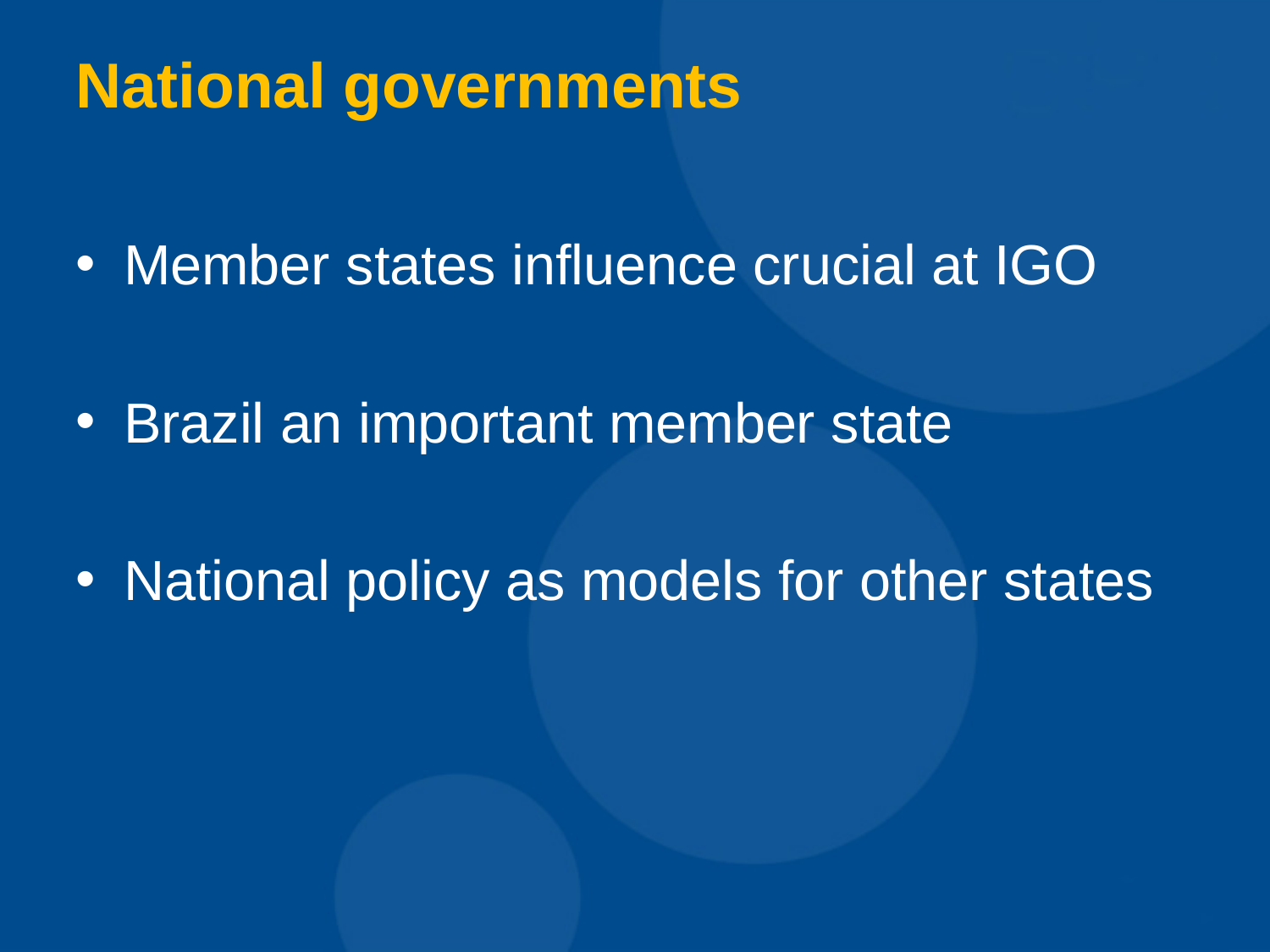

# National governments
Member states influence crucial at IGO

Brazil an important member state

National policy as models for other states